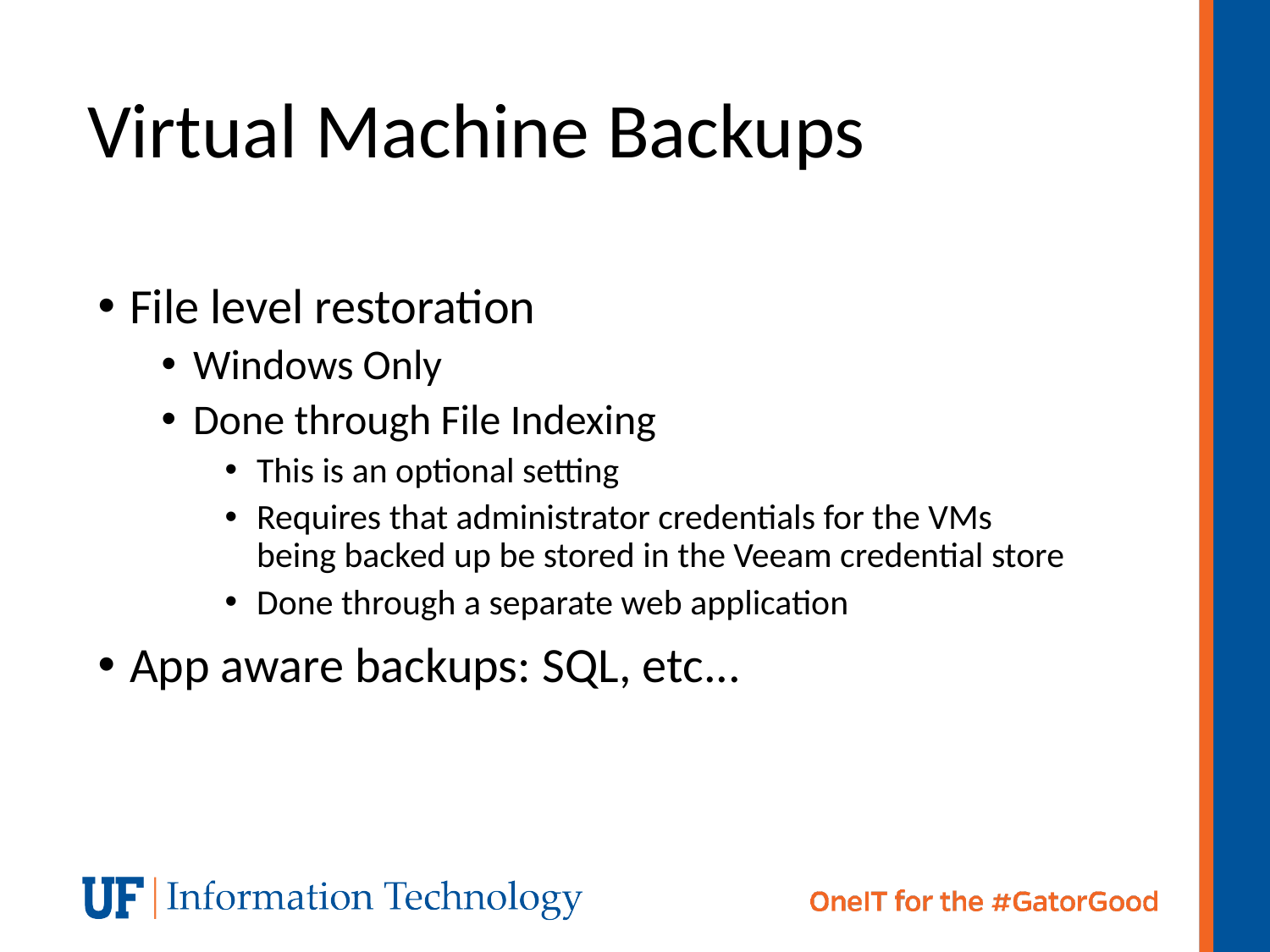

# Virtual Machine Backups
File level restoration
Windows Only
Done through File Indexing
This is an optional setting
Requires that administrator credentials for the VMs being backed up be stored in the Veeam credential store
Done through a separate web application
App aware backups: SQL, etc...